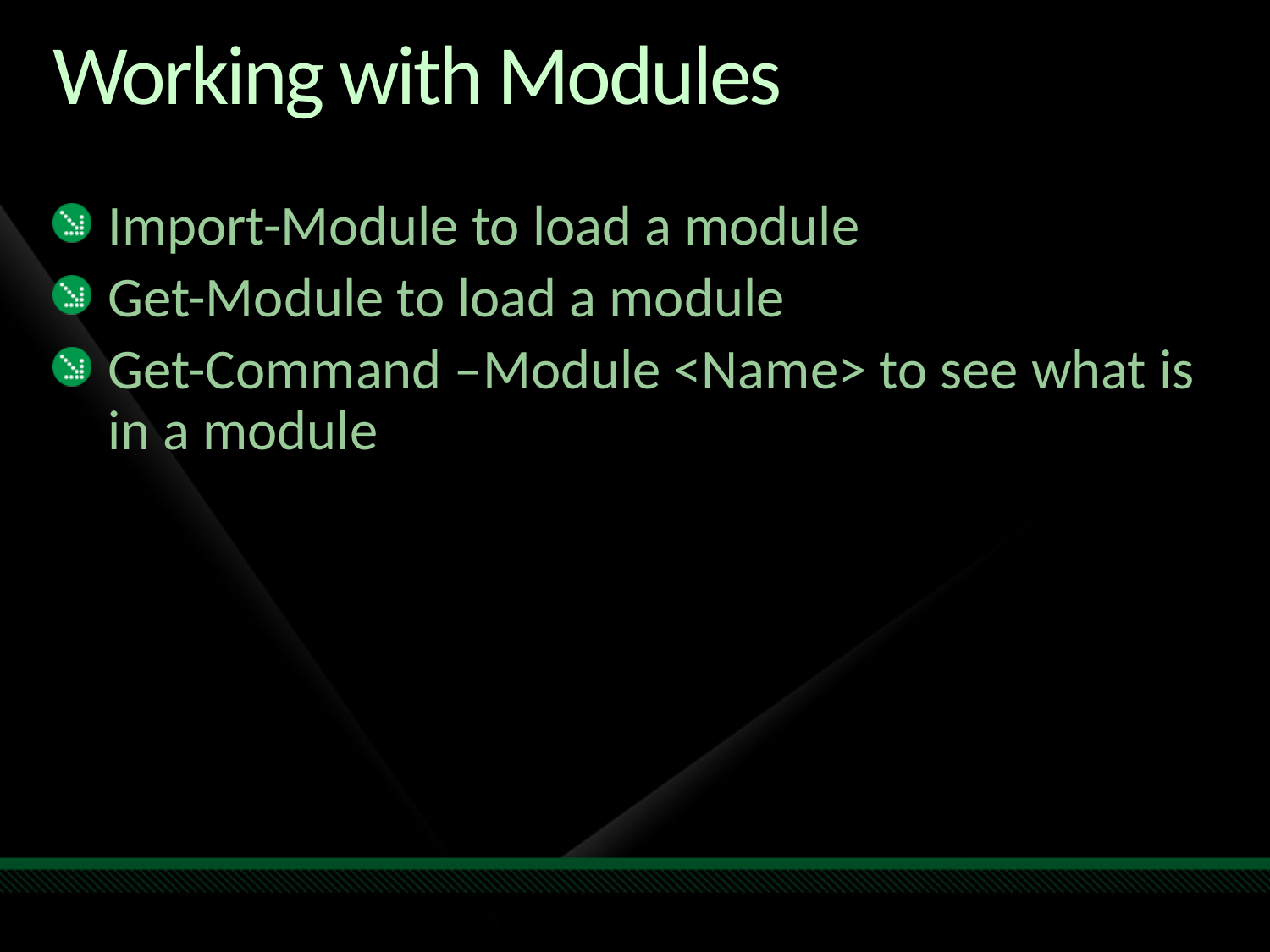

# Working with Modules
Import-Module to load a module
Get-Module to load a module
Get-Command –Module <Name> to see what is in a module